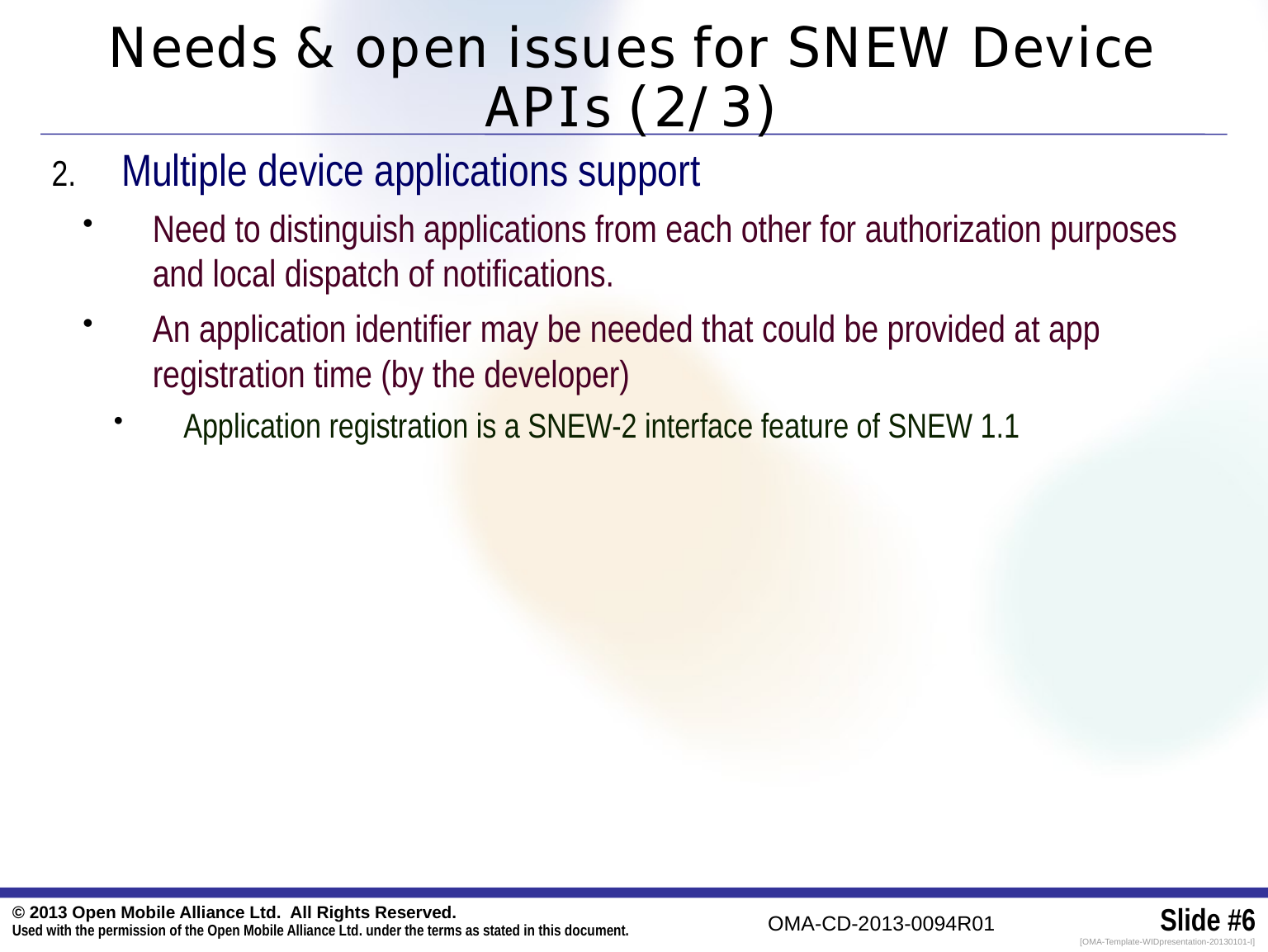

# Needs & open issues for SNEW Device APIs (2/3)
Multiple device applications support
Need to distinguish applications from each other for authorization purposes and local dispatch of notifications.
An application identifier may be needed that could be provided at app registration time (by the developer)
Application registration is a SNEW-2 interface feature of SNEW 1.1